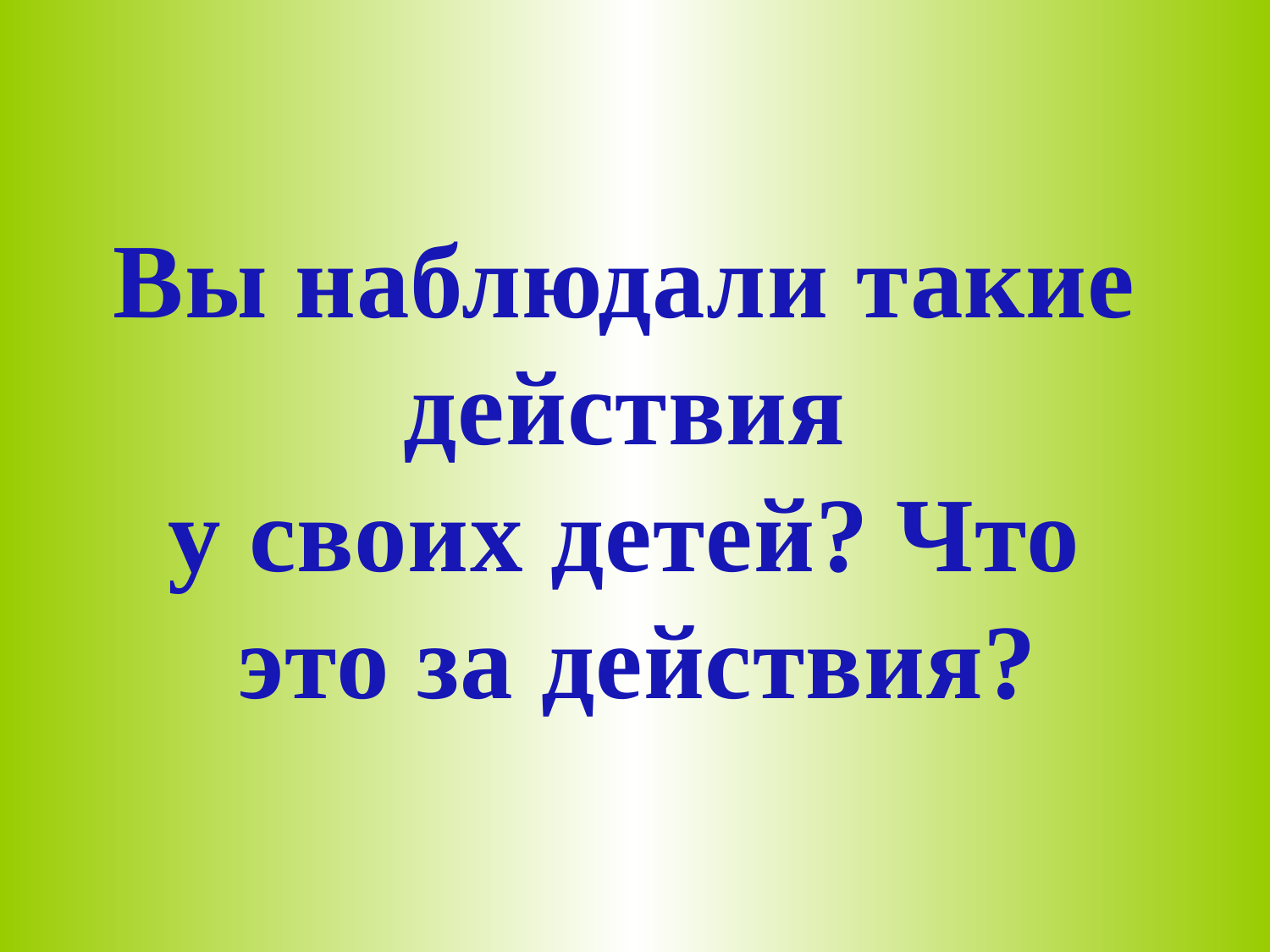

Вы наблюдали такие
действия
у своих детей? Что
это за действия?